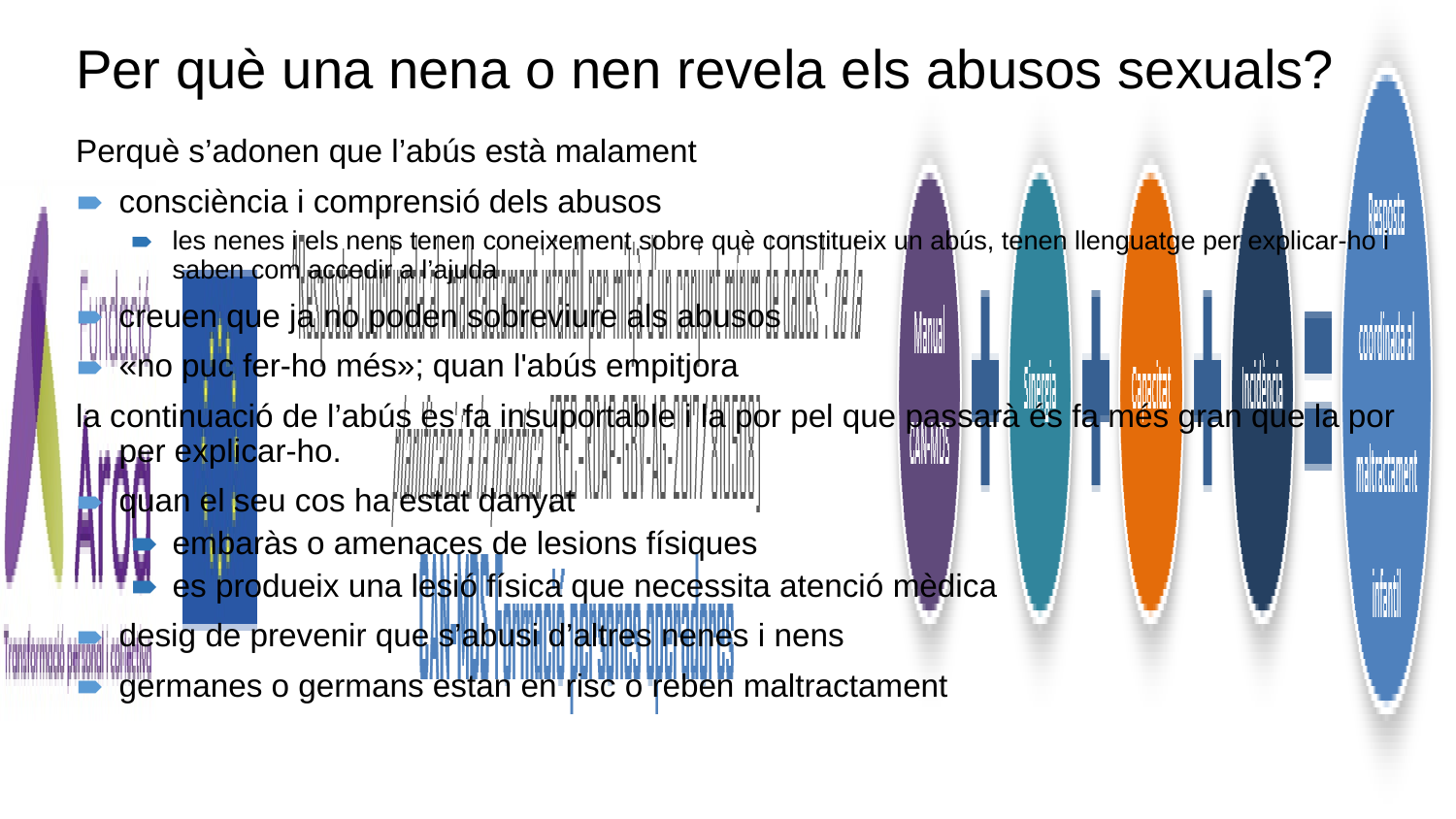

# Per què una nena o nen revela els abusos sexuals?
Perquè s’adonen que l’abús està malament
consciència i comprensió dels abusos
les nenes i els nens tenen coneixement sobre què constitueix un abús, tenen llenguatge per explicar-ho i saben com accedir a l’ajuda
creuen que ja no poden sobreviure als abusos
«no puc fer-ho més»; quan l'abús empitjora
la continuació de l’abús es fa insuportable i la por pel que passarà és fa més gran que la por per explicar-ho.
quan el seu cos ha estat danyat
embaràs o amenaces de lesions físiques
es produeix una lesió física que necessita atenció mèdica
desig de prevenir que s’abusi d’altres nenes i nens
germanes o germans estan en risc o reben maltractament